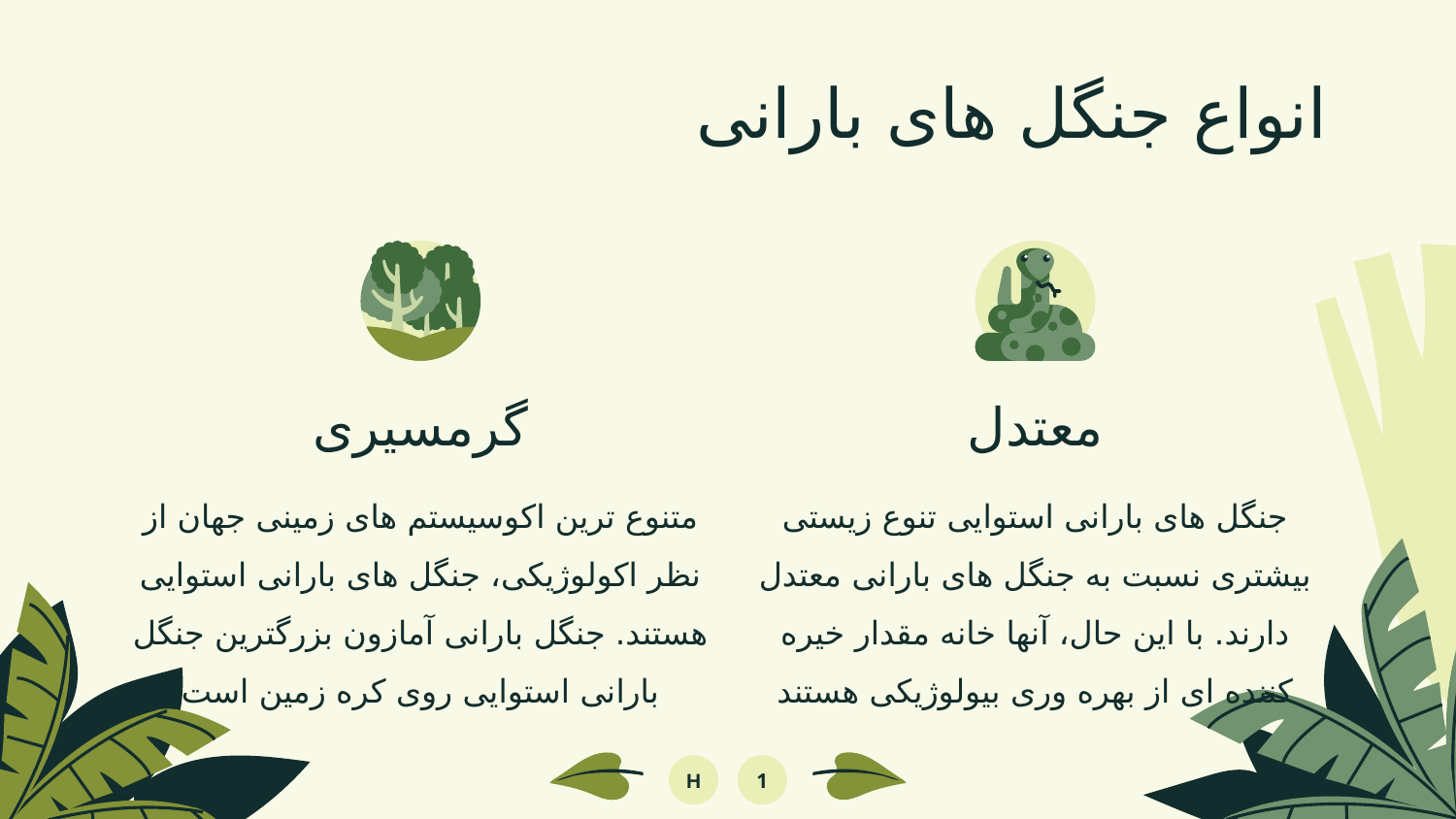

انواع جنگل های بارانی

# گرمسیری
معتدل
متنوع ترین اکوسیستم های زمینی جهان از نظر اکولوژیکی، جنگل های بارانی استوایی هستند. جنگل بارانی آمازون بزرگترین جنگل بارانی استوایی روی کره زمین است
جنگل های بارانی استوایی تنوع زیستی بیشتری نسبت به جنگل های بارانی معتدل دارند. با این حال، آنها خانه مقدار خیره کننده ای از بهره وری بیولوژیکی هستند

H
1